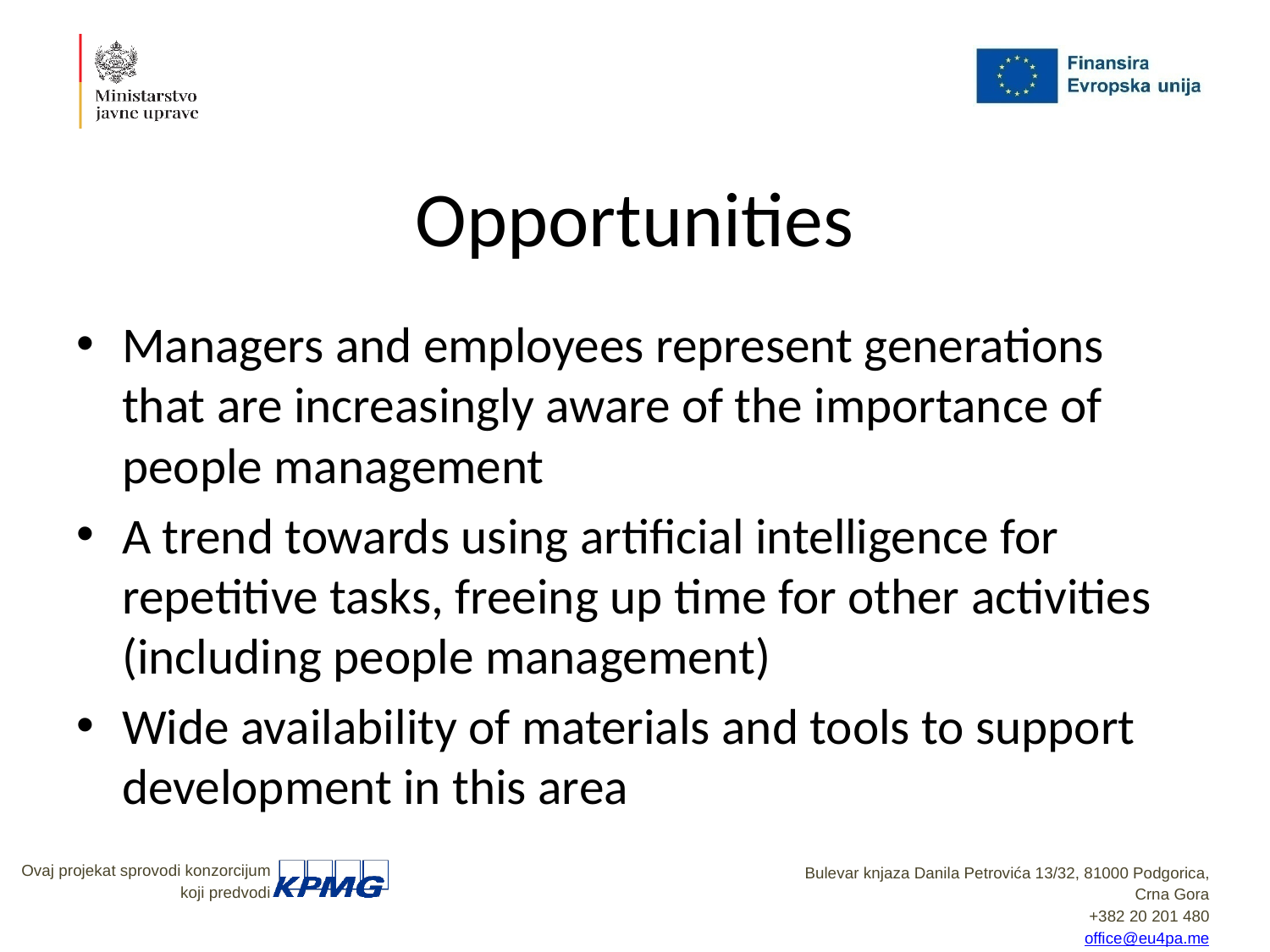

# Opportunities

Managers and employees represent generations that are increasingly aware of the importance of people management
A trend towards using artificial intelligence for repetitive tasks, freeing up time for other activities (including people management)
Wide availability of materials and tools to support development in this area